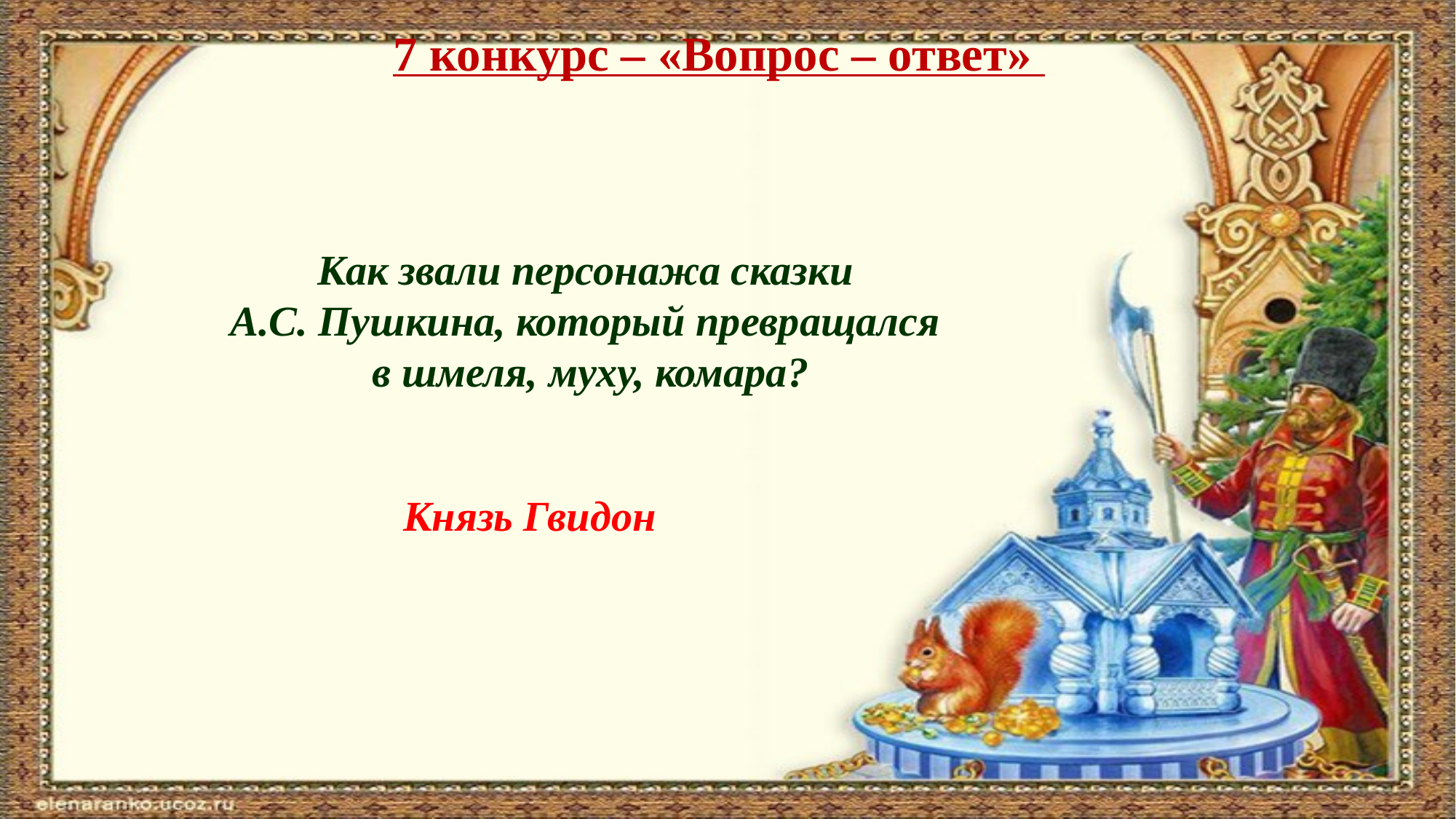

7 конкурс – «Вопрос – ответ»
Как звали персонажа сказки
А.С. Пушкина, который превращался
в шмеля, муху, комара?
Князь Гвидон